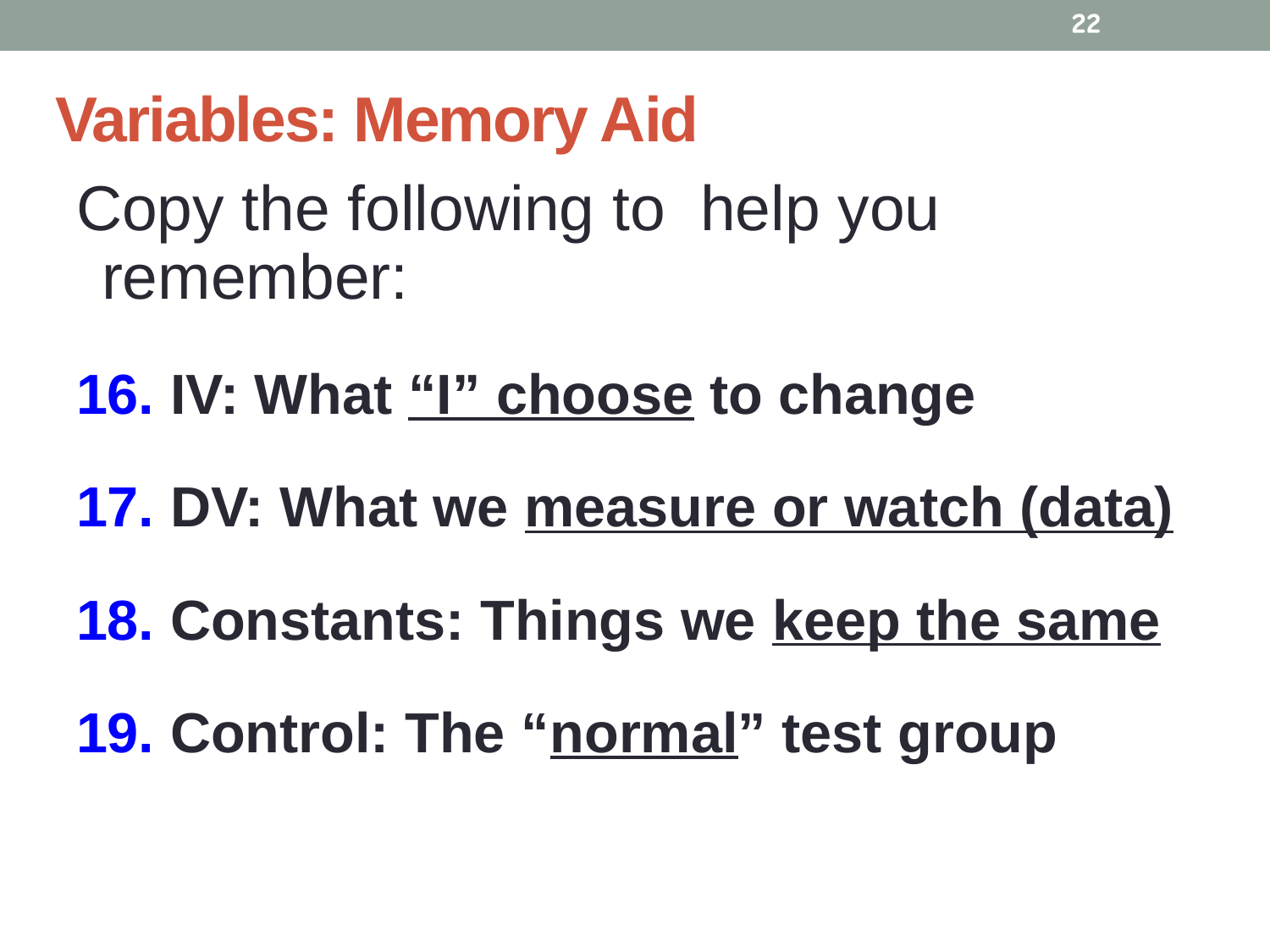

22
# Variables: Memory Aid
Copy the following to  help you remember:
16. IV: What “I” choose to change
17. DV: What we measure or watch (data)
18. Constants: Things we keep the same
19. Control: The “normal” test group